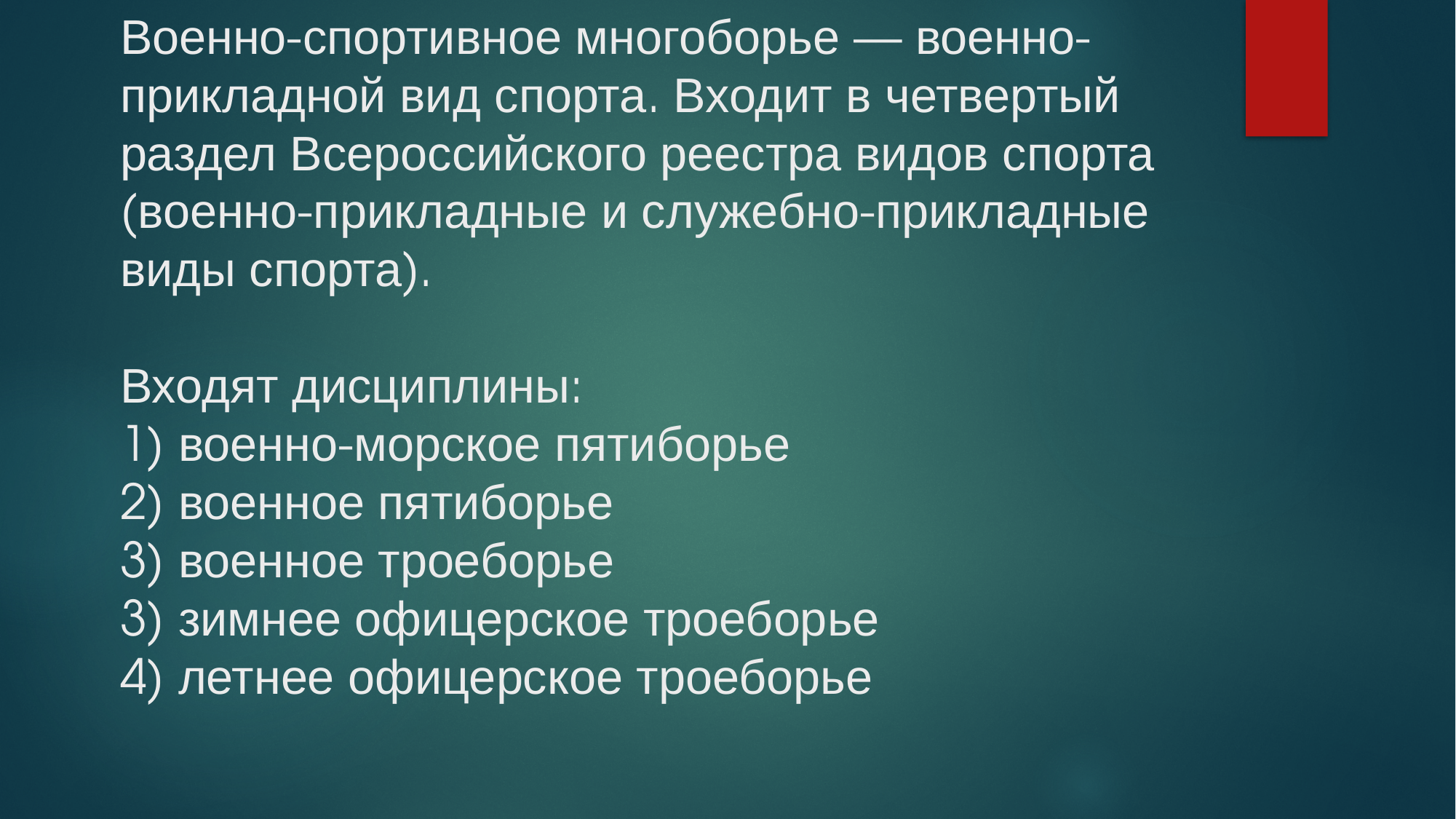

# Военно-спортивное многоборье — военно-прикладной вид спорта. Входит в четвертый раздел Всероссийского реестра видов спорта (военно-прикладные и служебно-прикладные виды спорта). Входят дисциплины: 1) военно-морское пятиборье 2) военное пятиборье 3) военное троеборье 3) зимнее офицерское троеборье 4) летнее офицерское троеборье